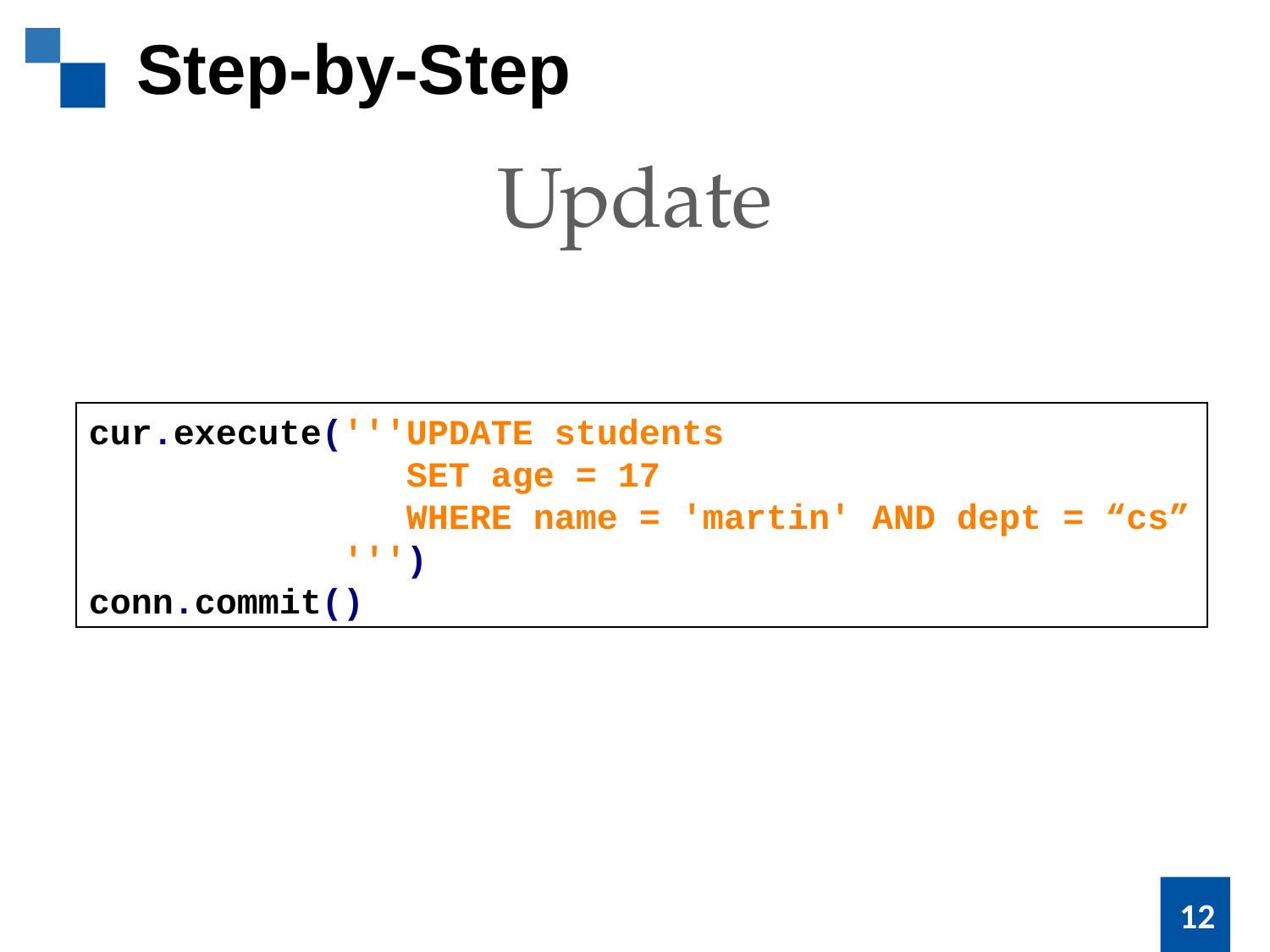

Step-by-Step
Update
cur.execute('''UPDATE students
		   SET age = 17
		   WHERE name = 'martin' AND dept = “cs”
		''')
conn.commit()
12